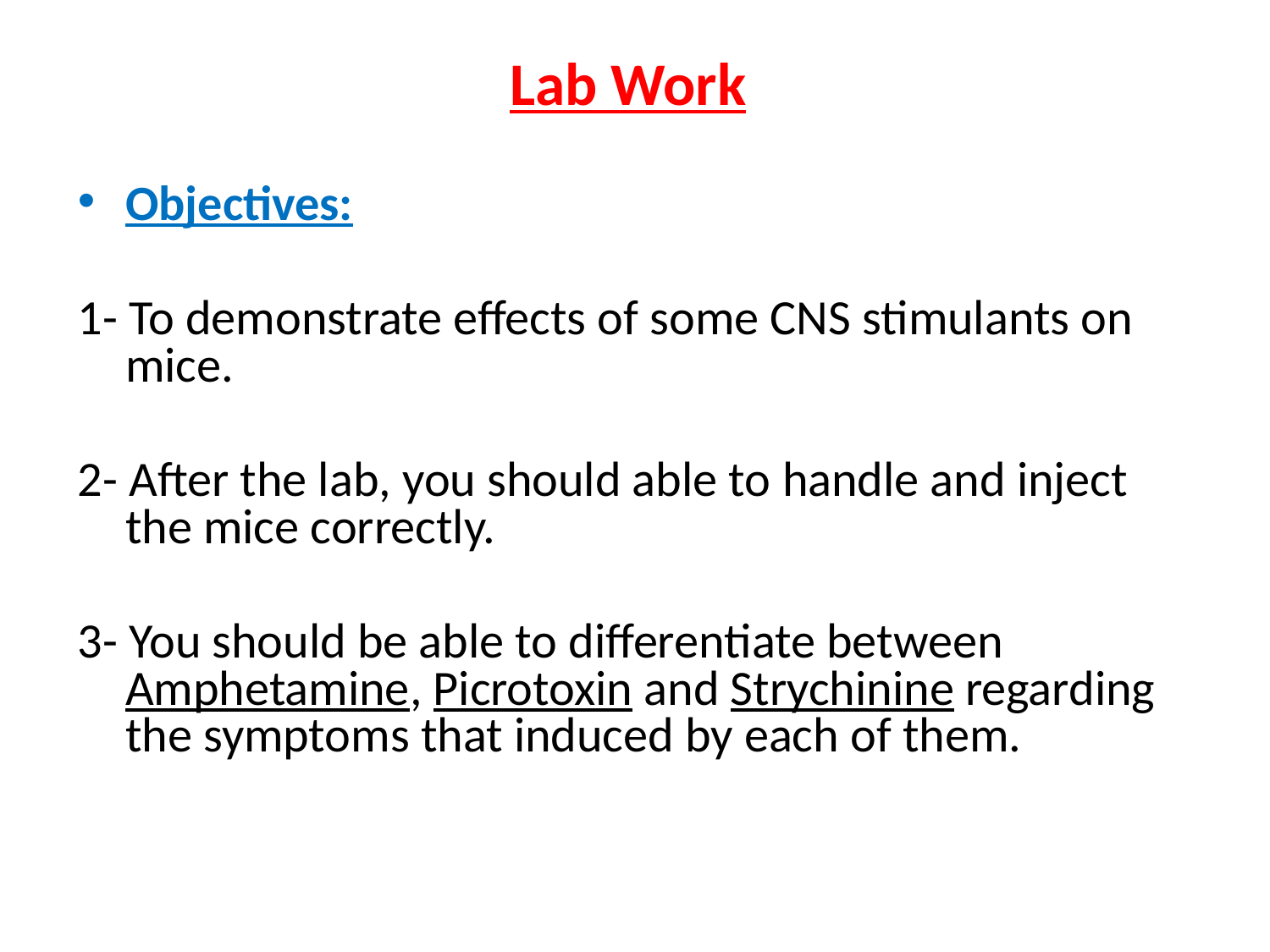

# Lab Work
Objectives:

1- To demonstrate effects of some CNS stimulants on mice.

2- After the lab, you should able to handle and inject the mice correctly.

3- You should be able to differentiate between Amphetamine, Picrotoxin and Strychinine regarding the symptoms that induced by each of them.